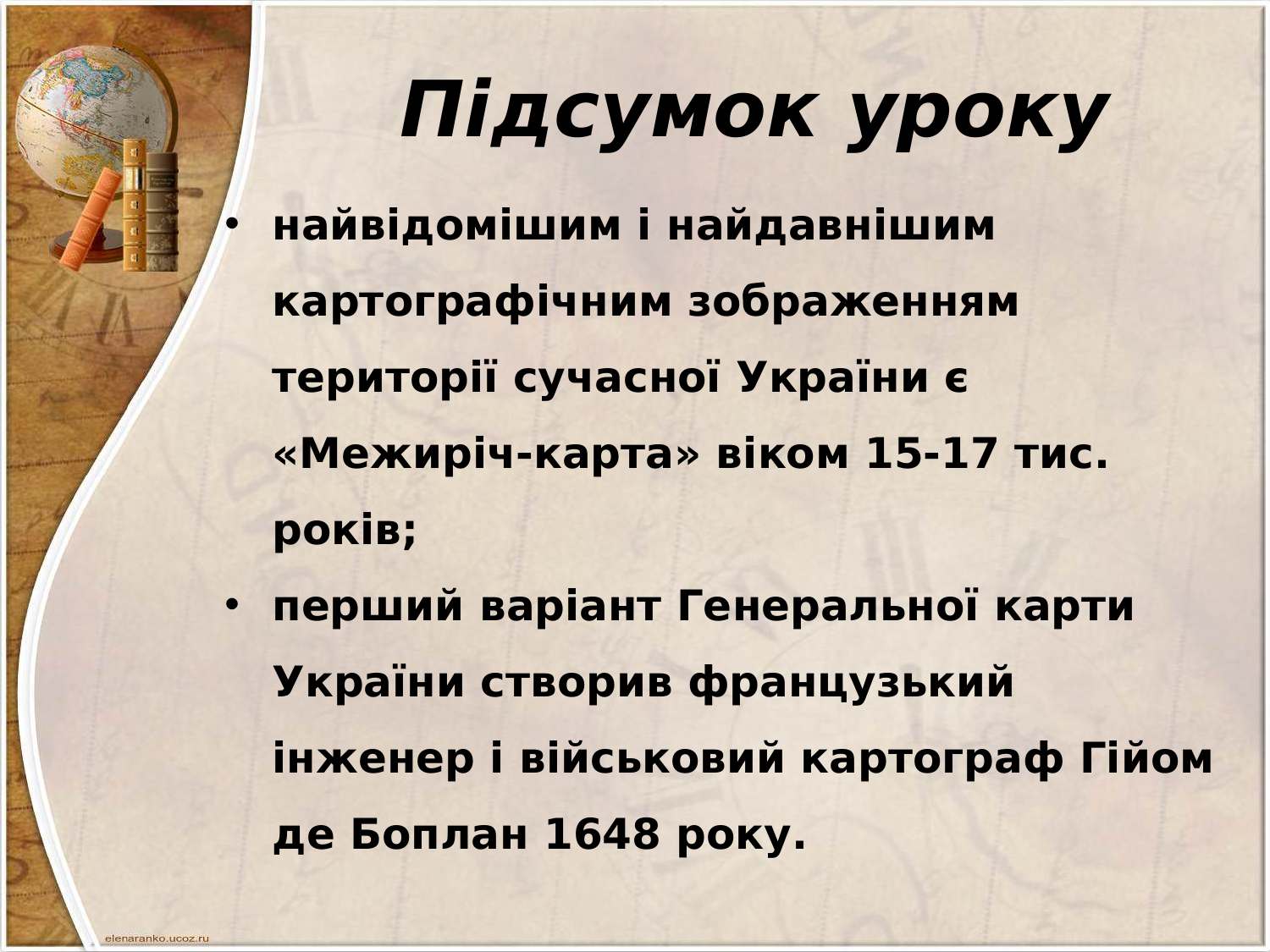

# Підсумок уроку
найвідомішим і найдавнішим картографічним зображенням території сучасної України є «Межиріч-карта» віком 15-17 тис. років;
перший варіант Генеральної карти України створив французький інженер і військовий картограф Гійом де Боплан 1648 року.